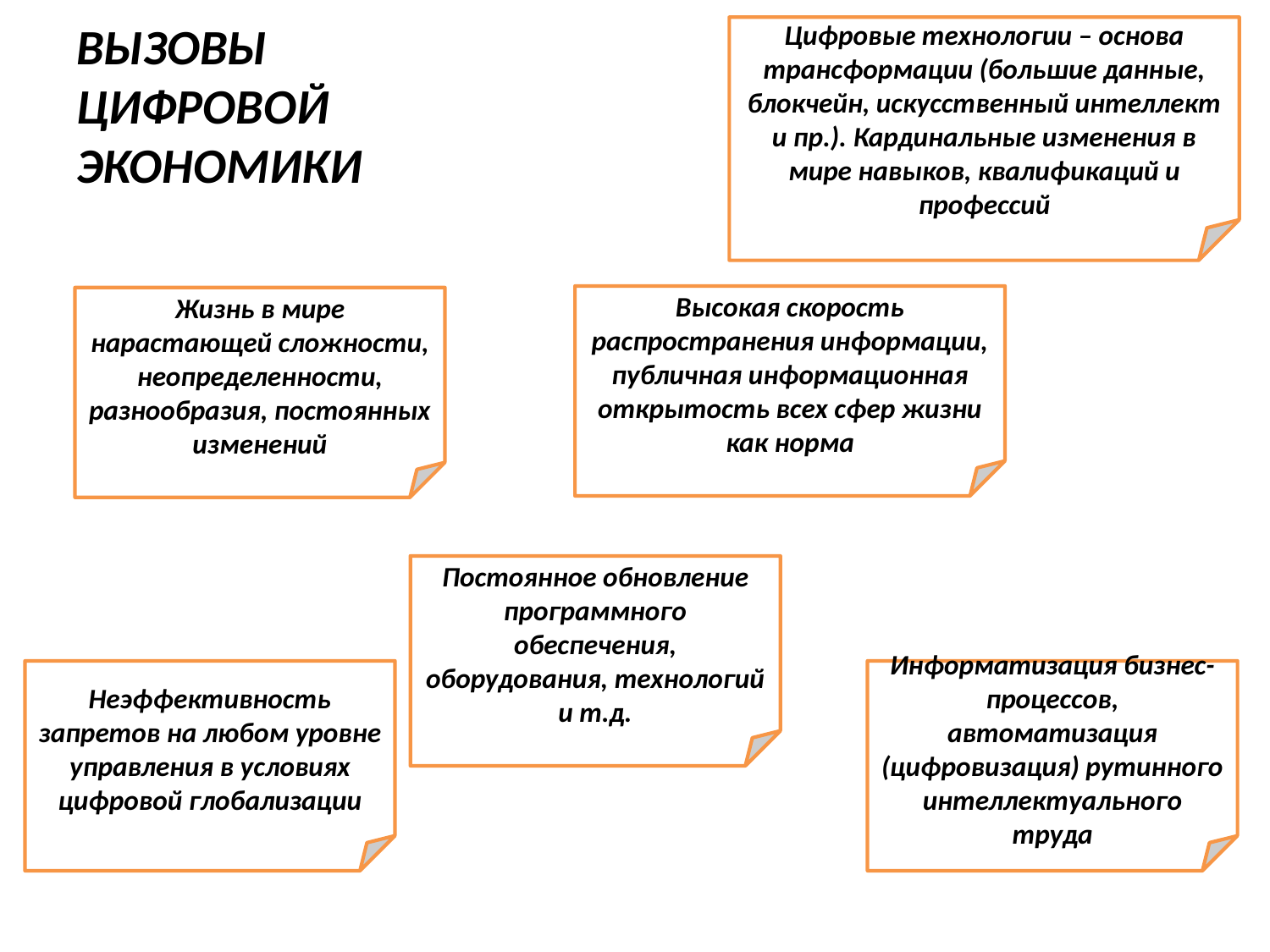

Цифровые технологии – основа трансформации (большие данные, блокчейн, искусственный интеллект и пр.). Кардинальные изменения в мире навыков, квалификаций и профессий
# ВЫЗОВЫ ЦИФРОВОЙ ЭКОНОМИКИ

Высокая скорость распространения информации, публичная информационная открытость всех сфер жизни как норма
Жизнь в мире нарастающей сложности, неопределенности, разнообразия, постоянных изменений
Постоянное обновление программного обеспечения, оборудования, технологий и т.д.
Неэффективность запретов на любом уровне управления в условиях цифровой глобализации
Информатизация бизнес-процессов, автоматизация (цифровизация) рутинного интеллектуального труда